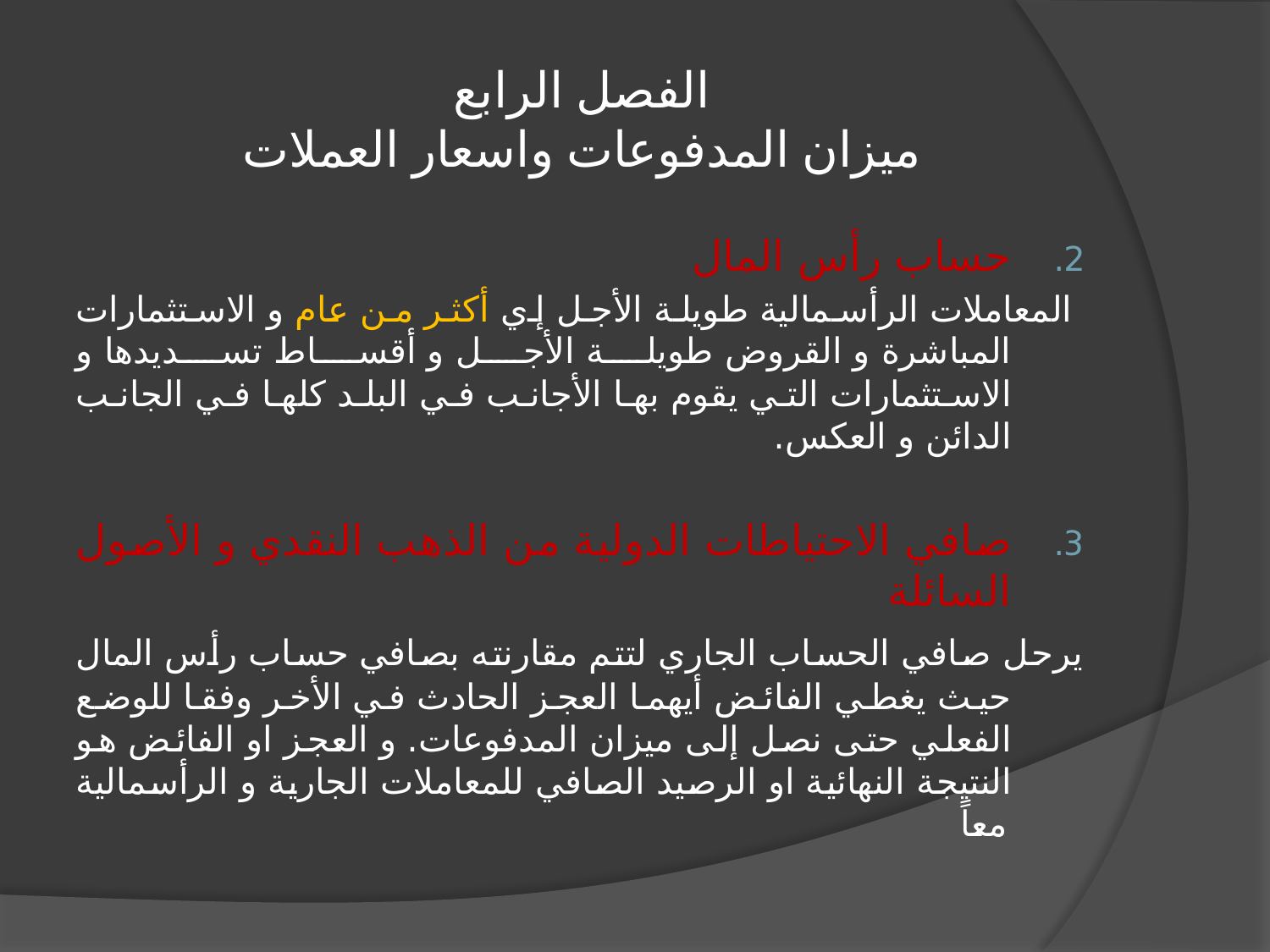

# الفصل الرابع ميزان المدفوعات واسعار العملات
حساب رأس المال
	 المعاملات الرأسمالية طويلة الأجل إي أكثر من عام و الاستثمارات المباشرة و القروض طويلة الأجل و أقساط تسديدها و الاستثمارات التي يقوم بها الأجانب في البلد كلها في الجانب الدائن و العكس.

صافي الاحتياطات الدولية من الذهب النقدي و الأصول السائلة
	يرحل صافي الحساب الجاري لتتم مقارنته بصافي حساب رأس المال حيث يغطي الفائض أيهما العجز الحادث في الأخر وفقا للوضع الفعلي حتى نصل إلى ميزان المدفوعات. و العجز او الفائض هو النتيجة النهائية او الرصيد الصافي للمعاملات الجارية و الرأسمالية معاً